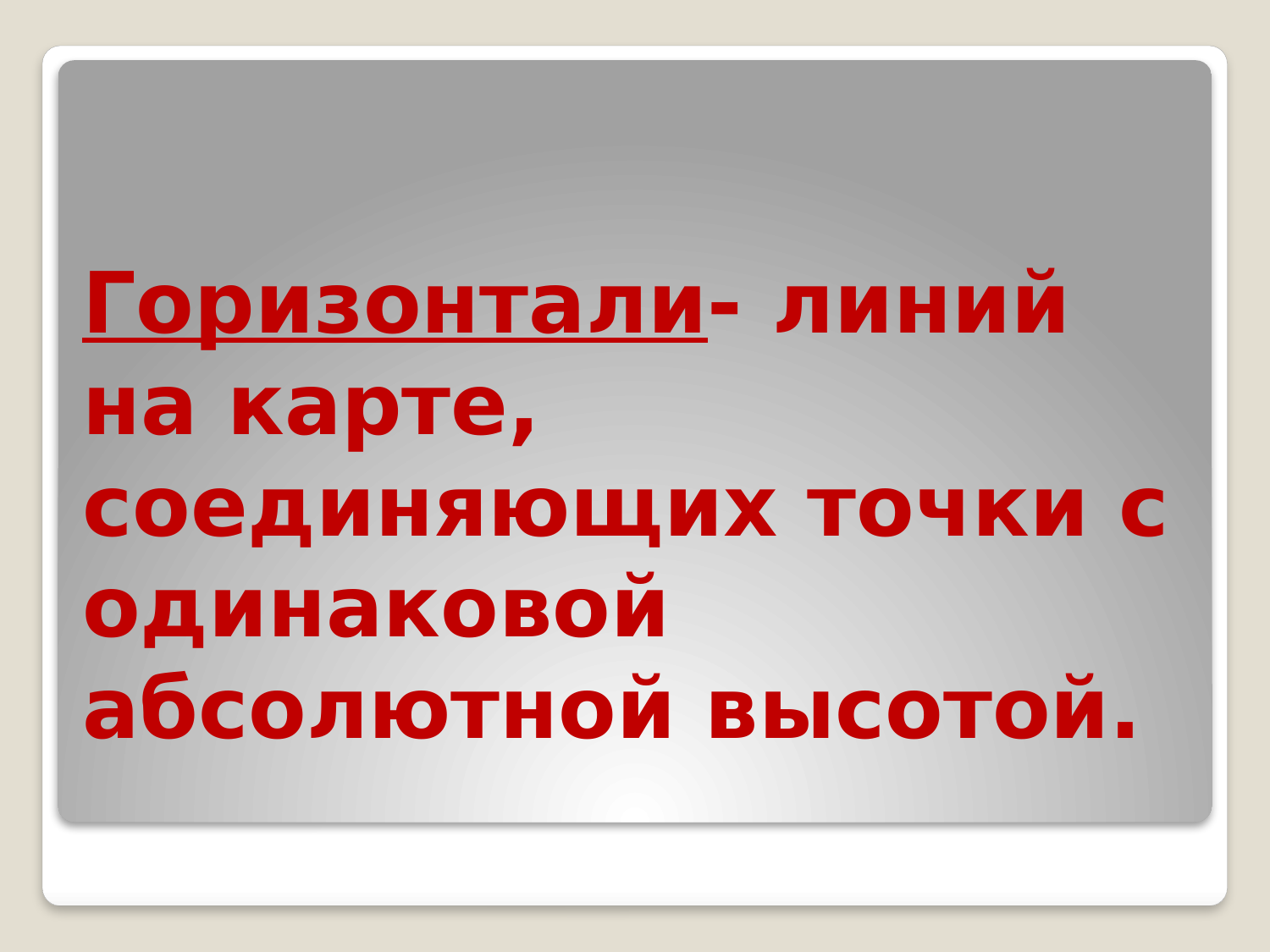

# Горизонтали- линий на карте, соединяющих точки с одинаковой абсолютной высотой.